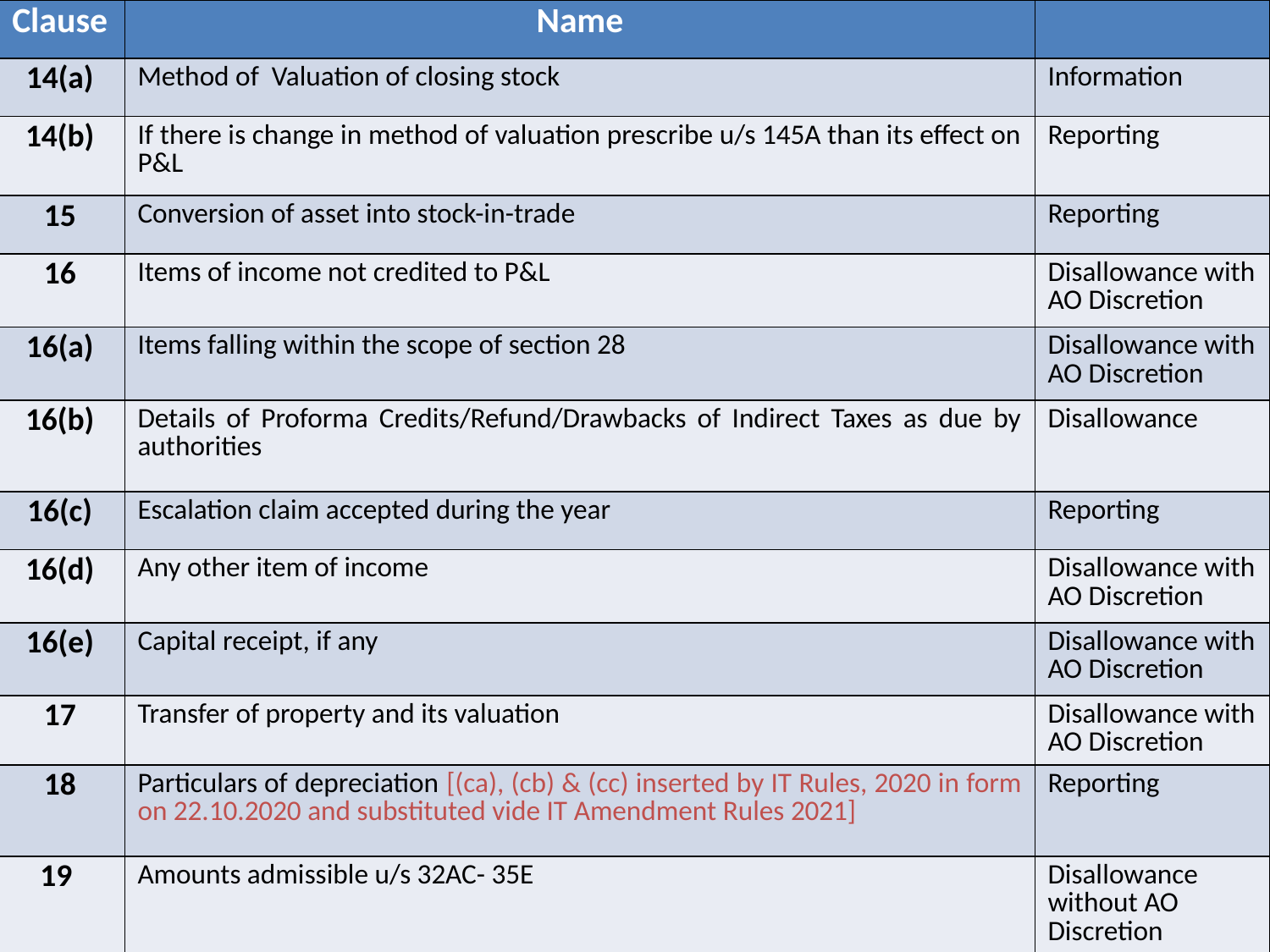

| Clause | Name |  |
| --- | --- | --- |
| 14(a) | Method of Valuation of closing stock | Information |
| 14(b) | If there is change in method of valuation prescribe u/s 145A than its effect on P&L | Reporting |
| 15 | Conversion of asset into stock-in-trade | Reporting |
| 16 | Items of income not credited to P&L | Disallowance with AO Discretion |
| 16(a) | Items falling within the scope of section 28 | Disallowance with AO Discretion |
| 16(b) | Details of Proforma Credits/Refund/Drawbacks of Indirect Taxes as due by authorities | Disallowance |
| 16(c) | Escalation claim accepted during the year | Reporting |
| 16(d) | Any other item of income | Disallowance with AO Discretion |
| 16(e) | Capital receipt, if any | Disallowance with AO Discretion |
| 17 | Transfer of property and its valuation | Disallowance with AO Discretion |
| 18 | Particulars of depreciation [(ca), (cb) & (cc) inserted by IT Rules, 2020 in form on 22.10.2020 and substituted vide IT Amendment Rules 2021] | Reporting |
| 19 | Amounts admissible u/s 32AC- 35E | Disallowance without AO Discretion |